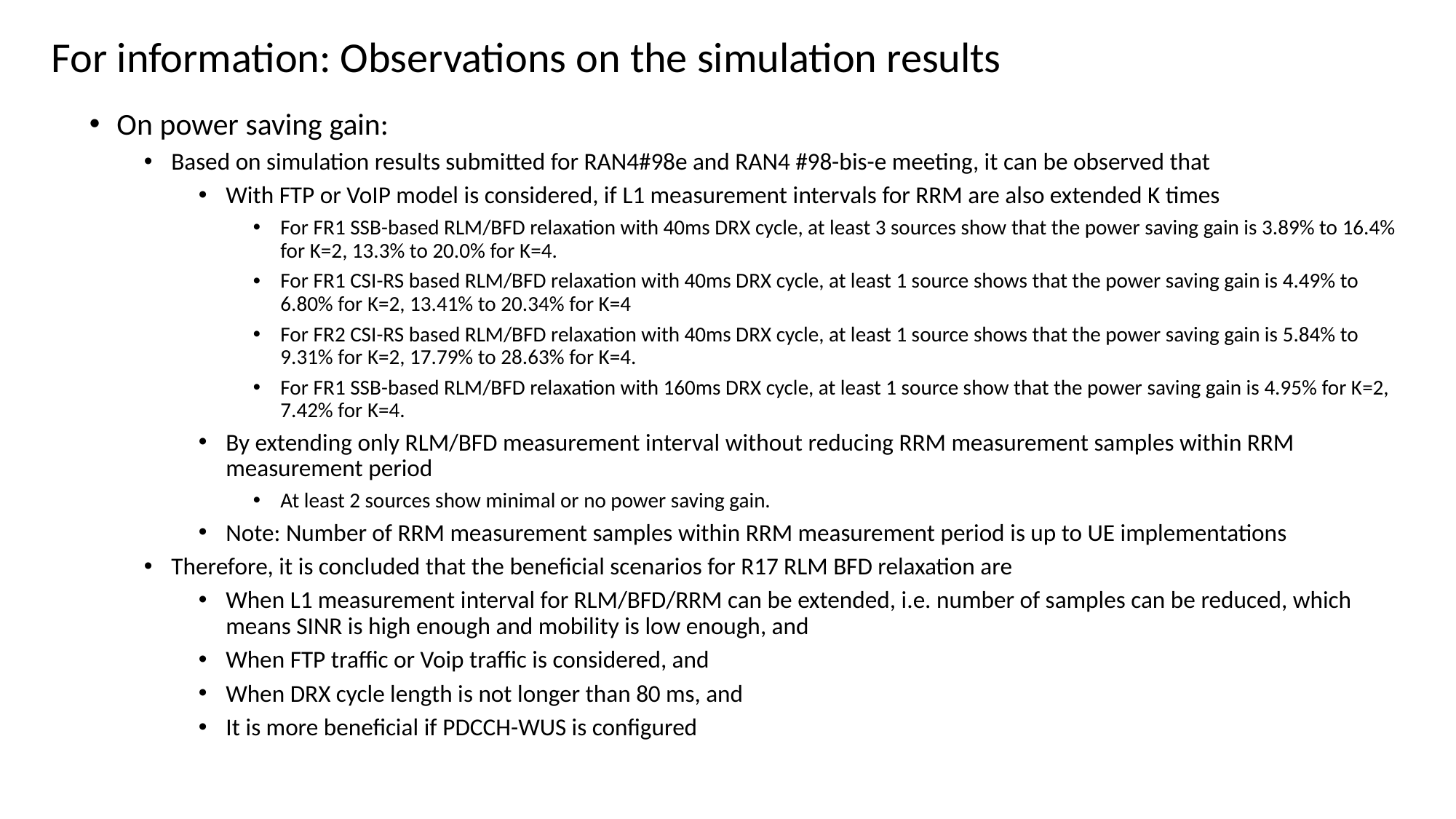

# For information: Observations on the simulation results
On power saving gain:
Based on simulation results submitted for RAN4#98e and RAN4 #98-bis-e meeting, it can be observed that
With FTP or VoIP model is considered, if L1 measurement intervals for RRM are also extended K times
For FR1 SSB-based RLM/BFD relaxation with 40ms DRX cycle, at least 3 sources show that the power saving gain is 3.89% to 16.4% for K=2, 13.3% to 20.0% for K=4.
For FR1 CSI-RS based RLM/BFD relaxation with 40ms DRX cycle, at least 1 source shows that the power saving gain is 4.49% to 6.80% for K=2, 13.41% to 20.34% for K=4
For FR2 CSI-RS based RLM/BFD relaxation with 40ms DRX cycle, at least 1 source shows that the power saving gain is 5.84% to 9.31% for K=2, 17.79% to 28.63% for K=4.
For FR1 SSB-based RLM/BFD relaxation with 160ms DRX cycle, at least 1 source show that the power saving gain is 4.95% for K=2, 7.42% for K=4.
By extending only RLM/BFD measurement interval without reducing RRM measurement samples within RRM measurement period
At least 2 sources show minimal or no power saving gain.
Note: Number of RRM measurement samples within RRM measurement period is up to UE implementations
Therefore, it is concluded that the beneficial scenarios for R17 RLM BFD relaxation are
When L1 measurement interval for RLM/BFD/RRM can be extended, i.e. number of samples can be reduced, which means SINR is high enough and mobility is low enough, and
When FTP traffic or Voip traffic is considered, and
When DRX cycle length is not longer than 80 ms, and
It is more beneficial if PDCCH-WUS is configured